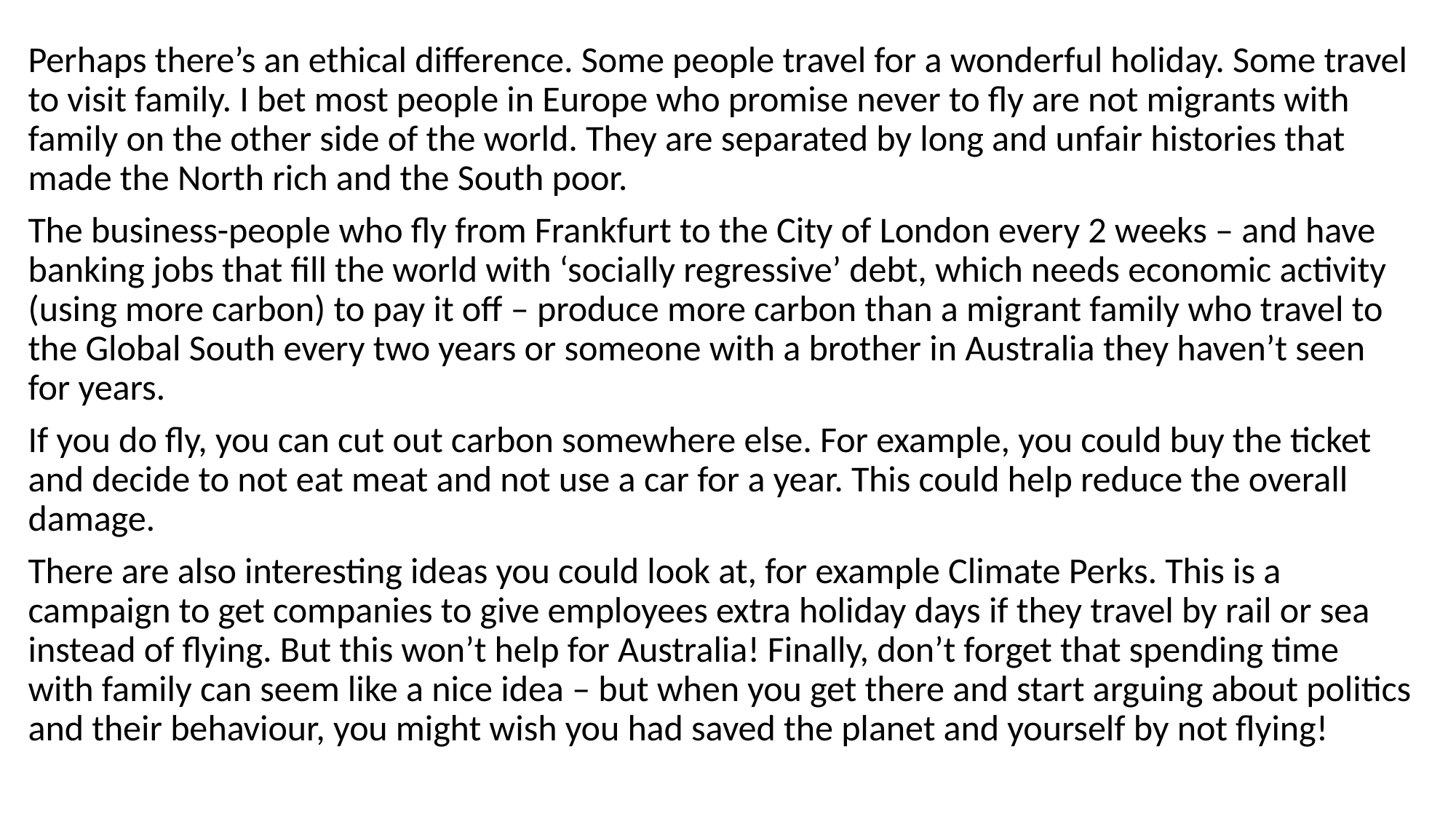

Perhaps there’s an ethical difference. Some people travel for a wonderful holiday. Some travel to visit family. I bet most people in Europe who promise never to fly are not migrants with family on the other side of the world. They are separated by long and unfair histories that made the North rich and the South poor.
The business-people who fly from Frankfurt to the City of London every 2 weeks – and have banking jobs that fill the world with ‘socially regressive’ debt, which needs economic activity (using more carbon) to pay it off – produce more carbon than a migrant family who travel to the Global South every two years or someone with a brother in Australia they haven’t seen for years.
If you do fly, you can cut out carbon somewhere else. For example, you could buy the ticket and decide to not eat meat and not use a car for a year. This could help reduce the overall damage.
There are also interesting ideas you could look at, for example Climate Perks. This is a campaign to get companies to give employees extra holiday days if they travel by rail or sea instead of flying. But this won’t help for Australia! Finally, don’t forget that spending time with family can seem like a nice idea – but when you get there and start arguing about politics and their behaviour, you might wish you had saved the planet and yourself by not flying!